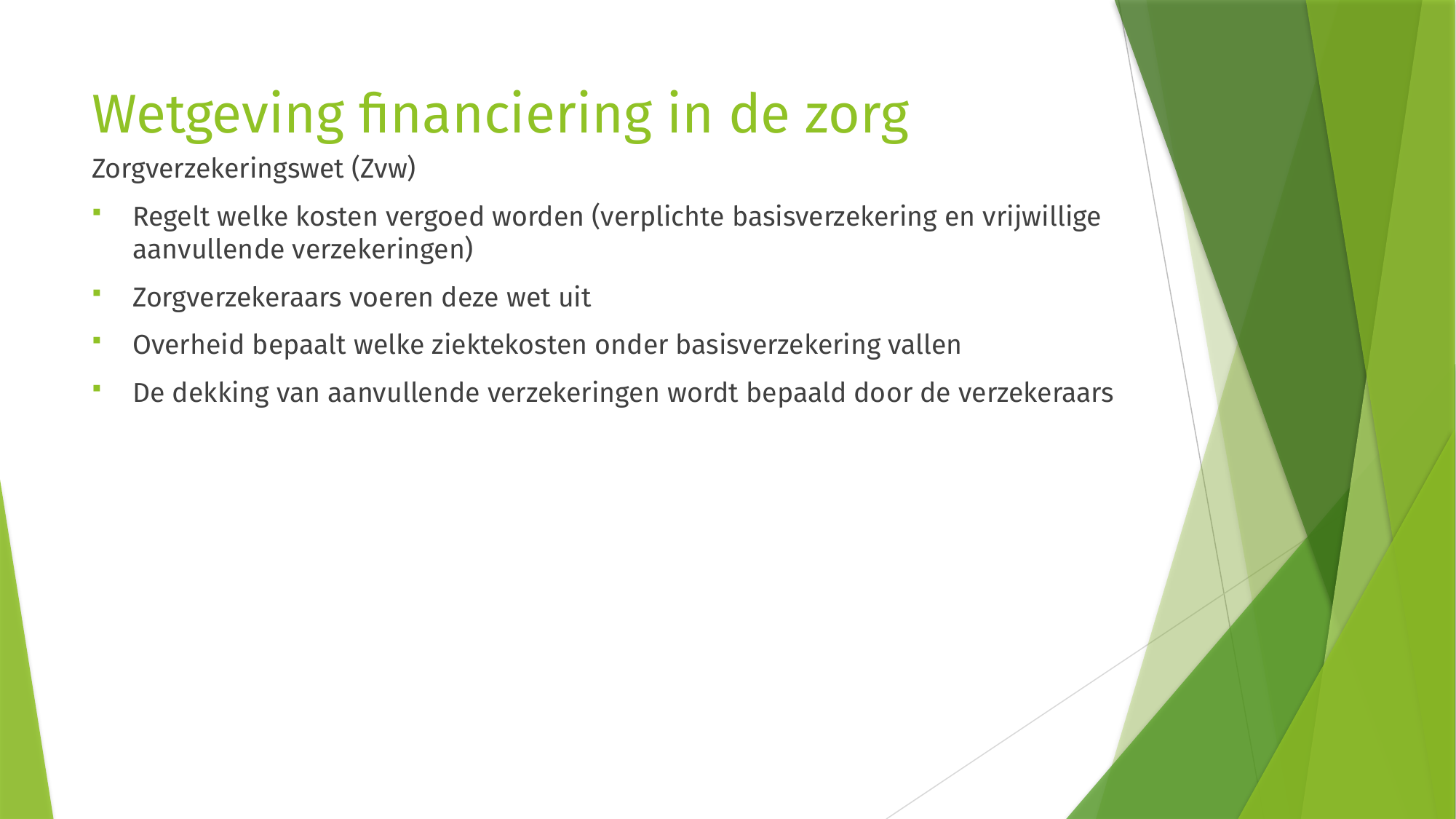

# Wetgeving financiering in de zorg
Zorgverzekeringswet (Zvw)
Regelt welke kosten vergoed worden (verplichte basisverzekering en vrijwillige aanvullende verzekeringen)
Zorgverzekeraars voeren deze wet uit
Overheid bepaalt welke ziektekosten onder basisverzekering vallen
De dekking van aanvullende verzekeringen wordt bepaald door de verzekeraars